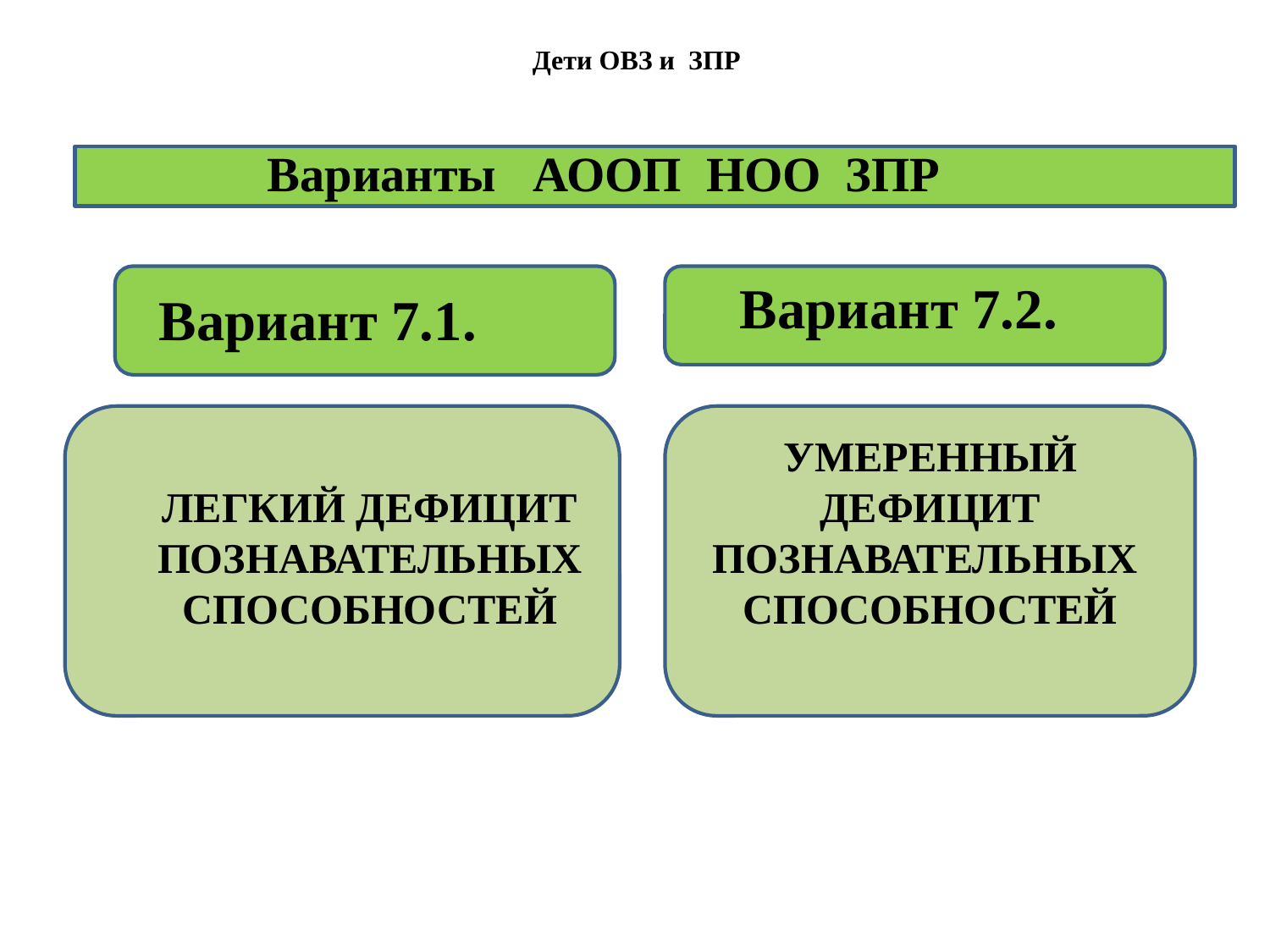

# Дети ОВЗ и  ЗПР
Варианты   АООП  НОО  ЗПР

Вариант 7.1.

Вариант 7.2.

ЛЕГКИЙ ДЕФИЦИТ
 ПОЗНАВАТЕЛЬНЫХ
СПОСОБНОСТЕЙ

УМЕРЕННЫЙ
 ДЕФИЦИТ
ПОЗНАВАТЕЛЬНЫХ
СПОСОБНОСТЕЙ